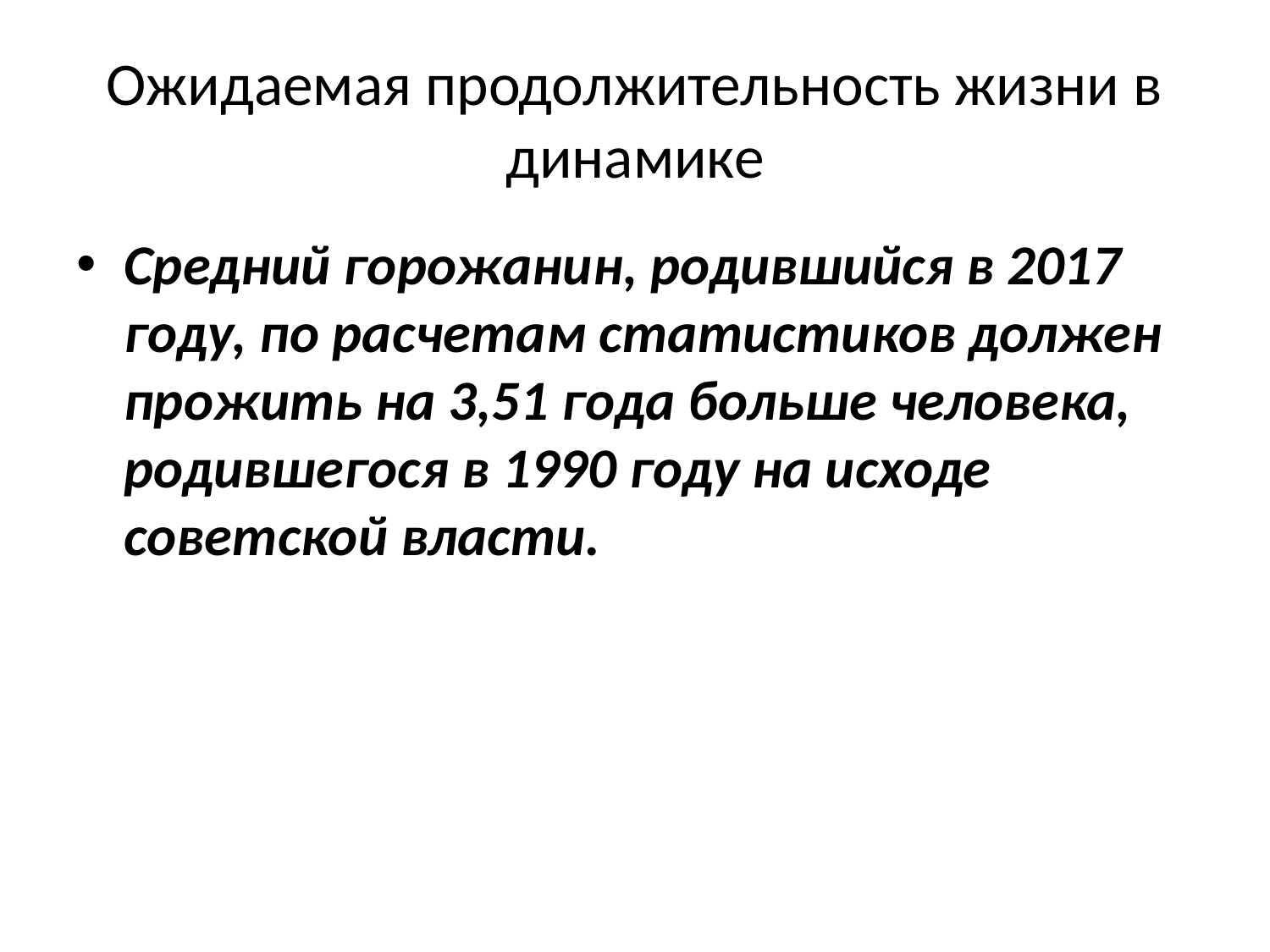

# Ожидаемая продолжительность жизни в динамике
Средний горожанин, родившийся в 2017 году, по расчетам статистиков должен прожить на 3,51 года больше человека, родившегося в 1990 году на исходе советской власти.